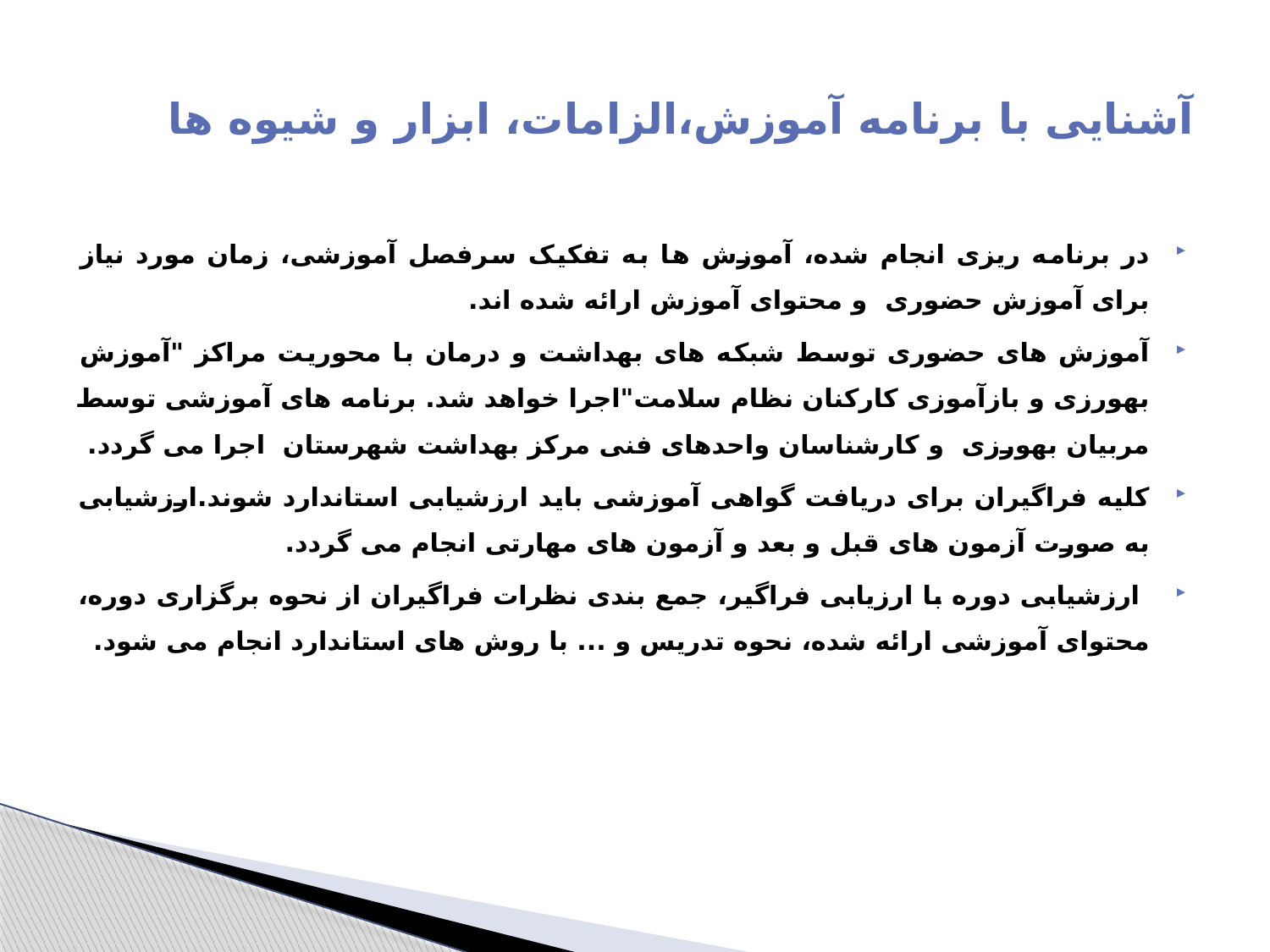

# آشنایی با برنامه آموزش،الزامات، ابزار و شیوه ها
در برنامه ریزی انجام شده، آموزش ها به تفکیک سرفصل آموزشی، زمان مورد نیاز برای آموزش حضوری  و محتوای آموزش ارائه شده اند.
آموزش های حضوری توسط شبکه های بهداشت و درمان با محوریت مراکز "آموزش بهورزی و بازآموزی کارکنان نظام سلامت"اجرا خواهد شد. برنامه های آموزشی توسط مربیان بهورزی  و کارشناسان واحدهای فنی مرکز بهداشت شهرستان  اجرا می گردد.
کلیه فراگیران برای دریافت گواهی آموزشی باید ارزشیابی استاندارد شوند.ارزشیابی به صورت آزمون های قبل و بعد و آزمون های مهارتی انجام می گردد.
 ارزشیابی دوره با ارزیابی فراگیر، جمع بندی نظرات فراگیران از نحوه برگزاری دوره، محتوای آموزشی ارائه شده، نحوه تدریس و ... با روش های استاندارد انجام می شود.